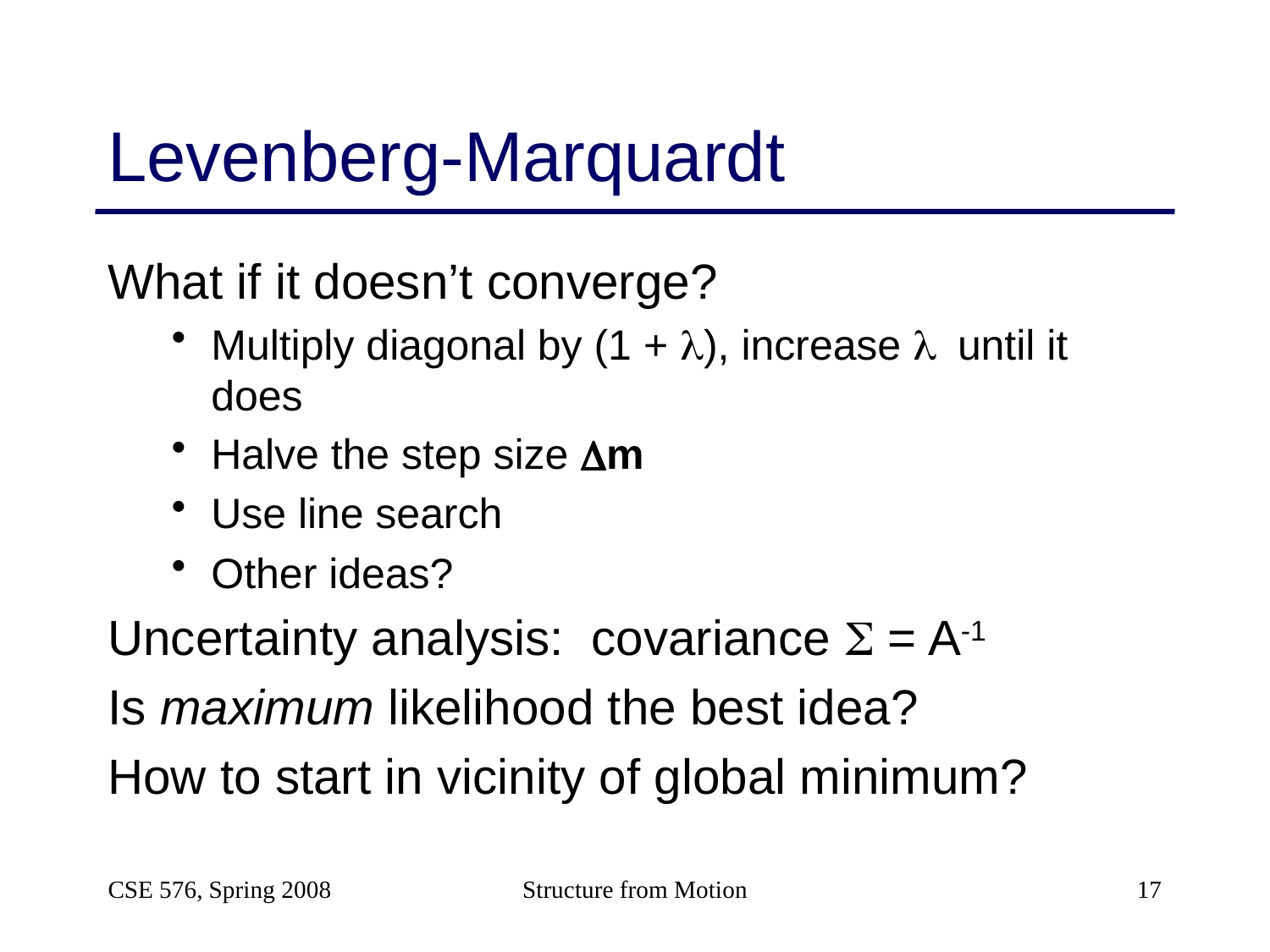

# Levenberg-Marquardt
What if it doesn’t converge?
Multiply diagonal by (1 + λ), increase λ until it does
Halve the step size Δm
Use line search
Other ideas?
Uncertainty analysis:  covariance Σ = A-1
Is maximum likelihood the best idea?
How to start in vicinity of global minimum?
CSE 576, Spring 2008
Structure from Motion
17